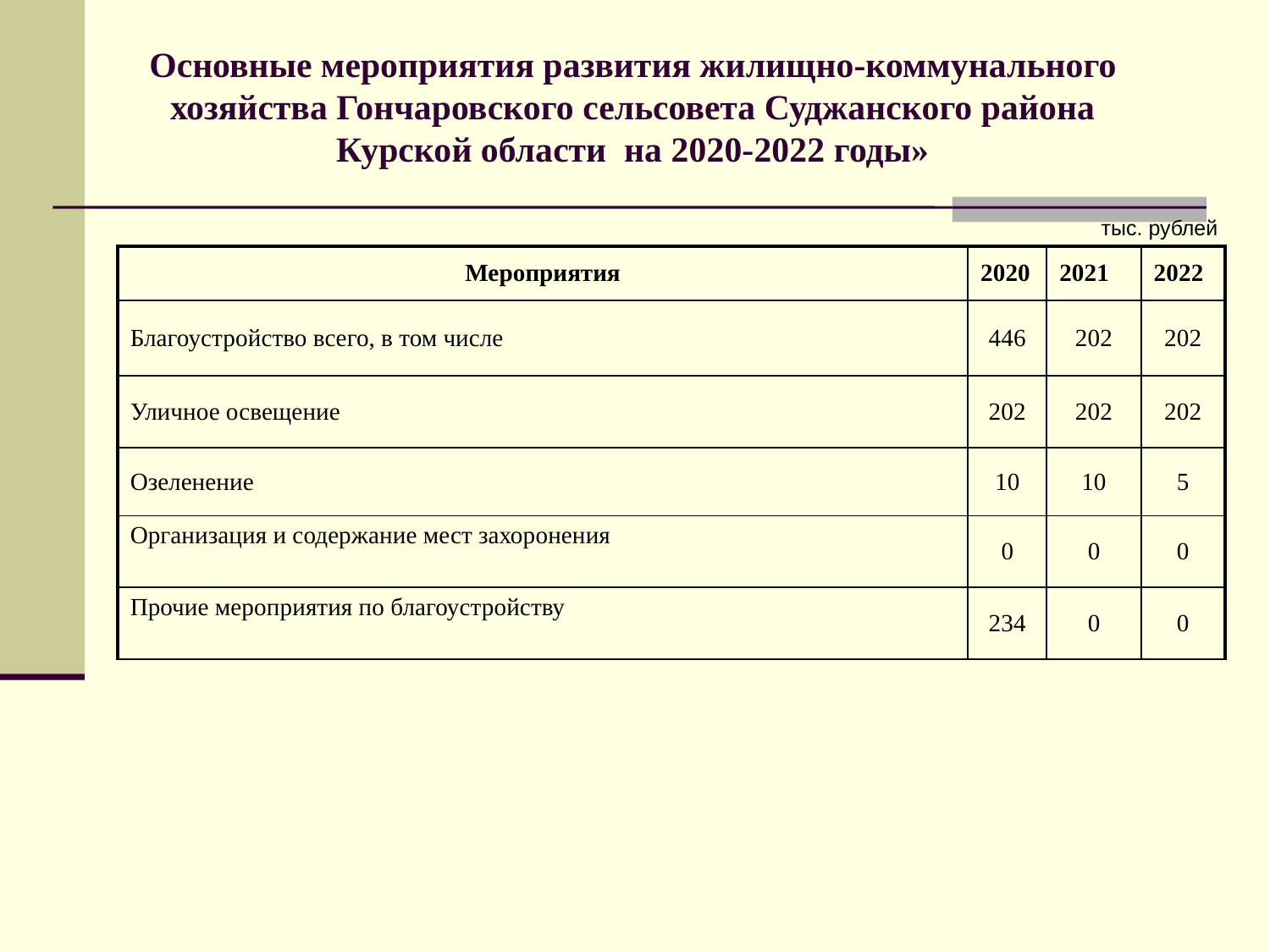

Основные мероприятия развития жилищно-коммунального хозяйства Гончаровского сельсовета Суджанского района Курской области  на 2020-2022 годы»
    тыс. рублей
| Мероприятия | 2020 | 2021 | 2022 |
| --- | --- | --- | --- |
| Благоустройство всего, в том числе | 446 | 202 | 202 |
| Уличное освещение | 202 | 202 | 202 |
| Озеленение | 10 | 10 | 5 |
| Организация и содержание мест захоронения | 0 | 0 | 0 |
| Прочие мероприятия по благоустройству | 234 | 0 | 0 |